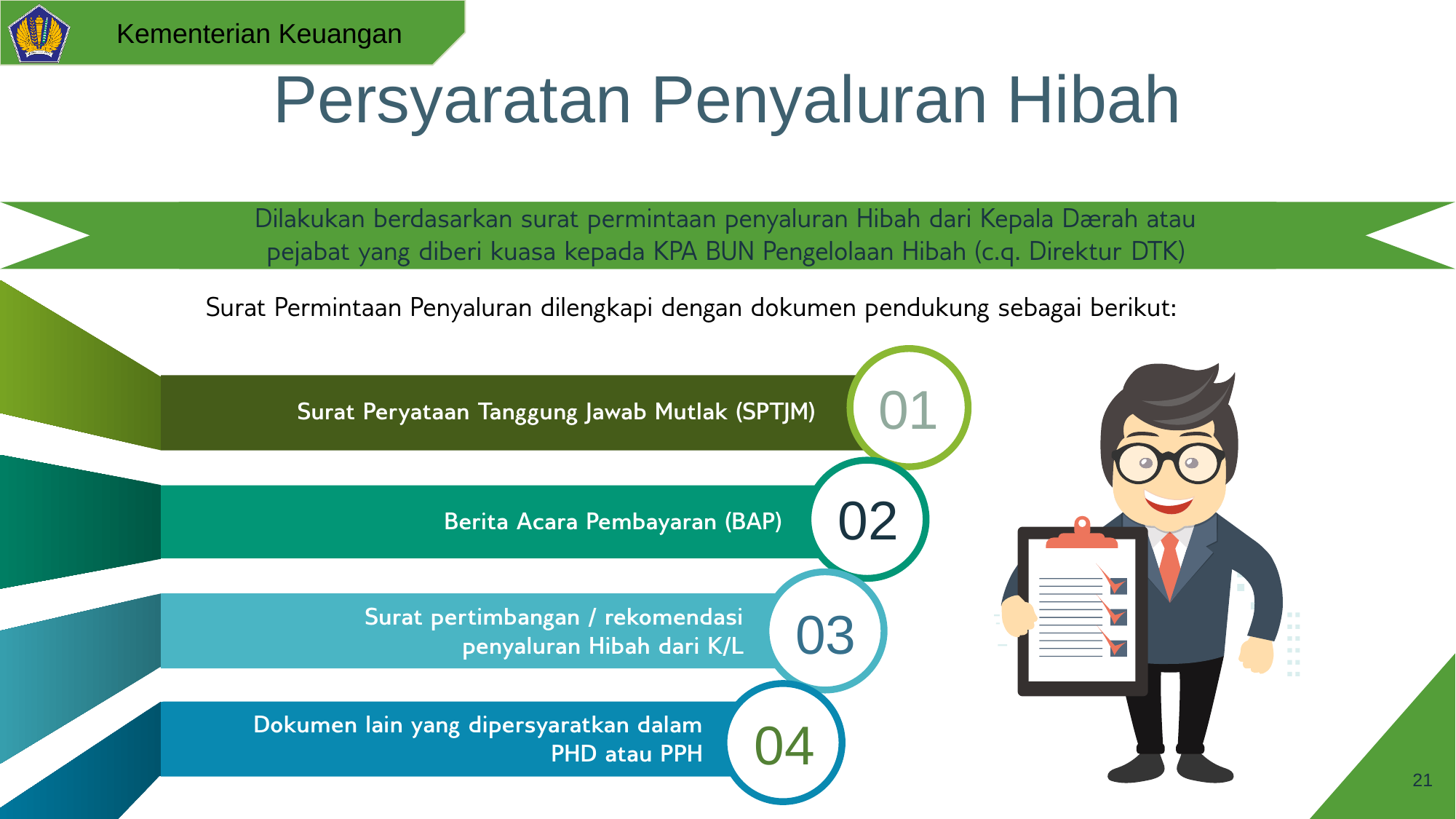

# Persyaratan Penyaluran Hibah
Dilakukan berdasarkan surat permintaan penyaluran Hibah dari Kepala Daerah atau pejabat yang diberi kuasa kepada KPA BUN Pengelolaan Hibah (c.q. Direktur DTK)

Surat Permintaan Penyaluran dilengkapi dengan dokumen pendukung sebagai berikut:

01

Surat Peryataan Tanggung Jawab Mutlak (SPTJM)

02

Berita Acara Pembayaran (BAP)

03
Surat pertimbangan / rekomendasi penyaluran Hibah dari K/L

Dokumen lain yang dipersyaratkan dalam PHD atau PPH
04